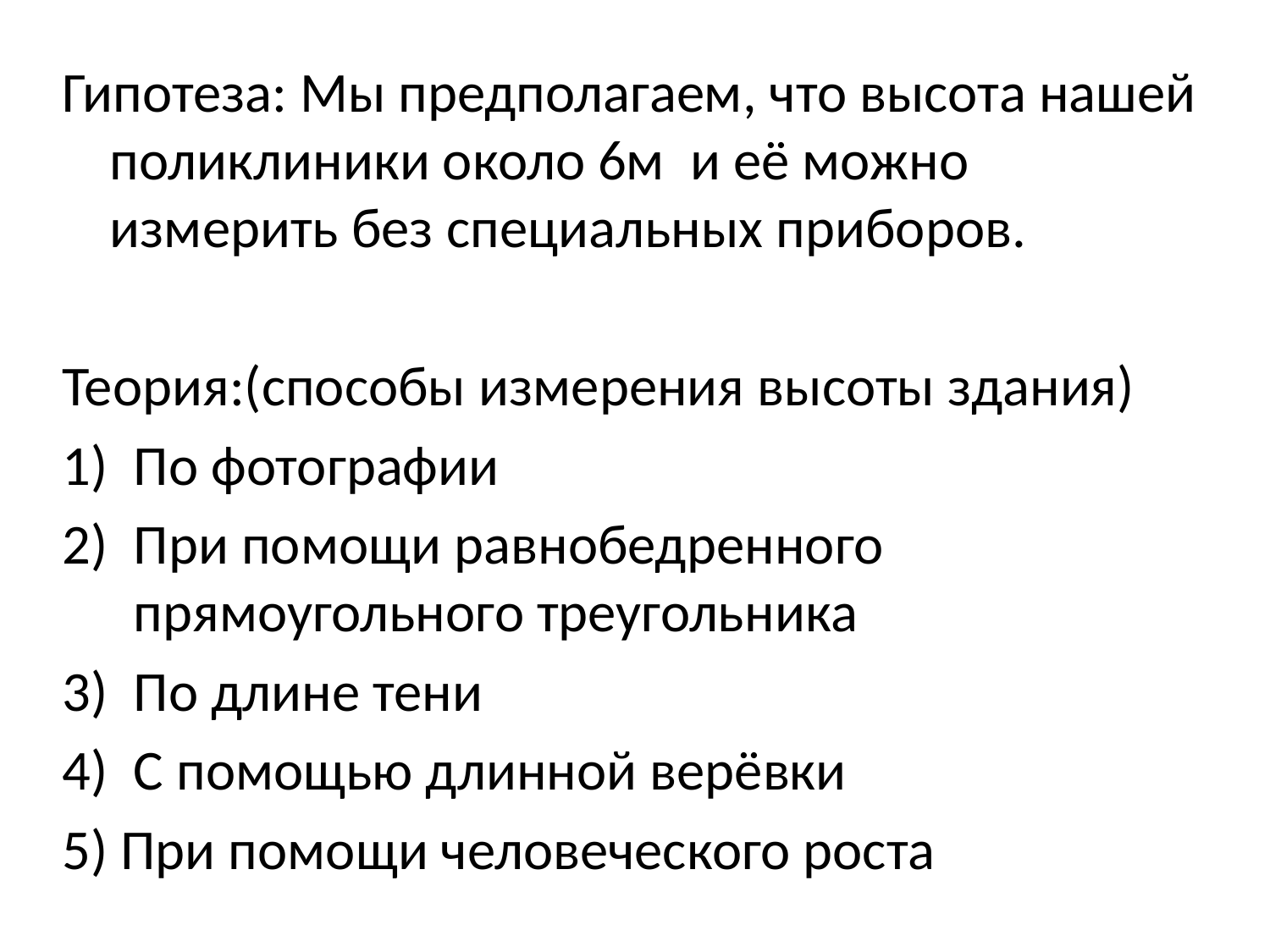

Гипотеза: Мы предполагаем, что высота нашей поликлиники около 6м  и её можно измерить без специальных приборов.

Теория:(способы измерения высоты здания)
По фотографии
При помощи равнобедренного прямоугольного треугольника
По длине тени
С помощью длинной верёвки
5) При помощи человеческого роста